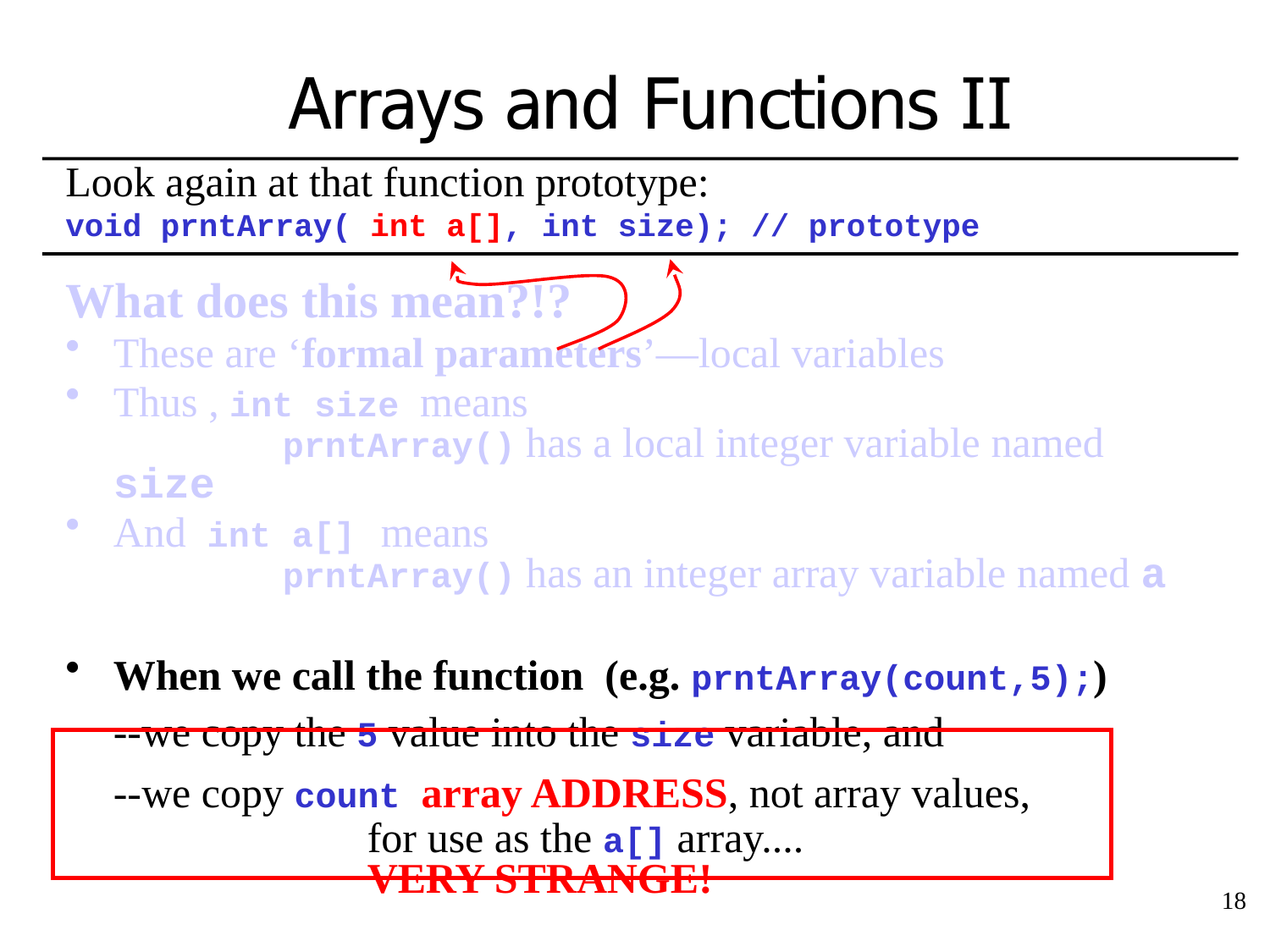

# Arrays and Functions II
Look again at that function prototype:
void prntArray( int a[], int size); // prototype
What does this mean?!?
These are ‘formal parameters’—local variables
Thus , int size means
	    prntArray() has a local integer variable named size
And int a[] means
	    prntArray() has an integer array variable named a

When we call the function  (e.g. prntArray(count,5);)
--we copy the 5 value into the size variable, and.
--we copy count array ADDRESS, not array values,.
		for use as the a[] array....
		VERY STRANGE!

18